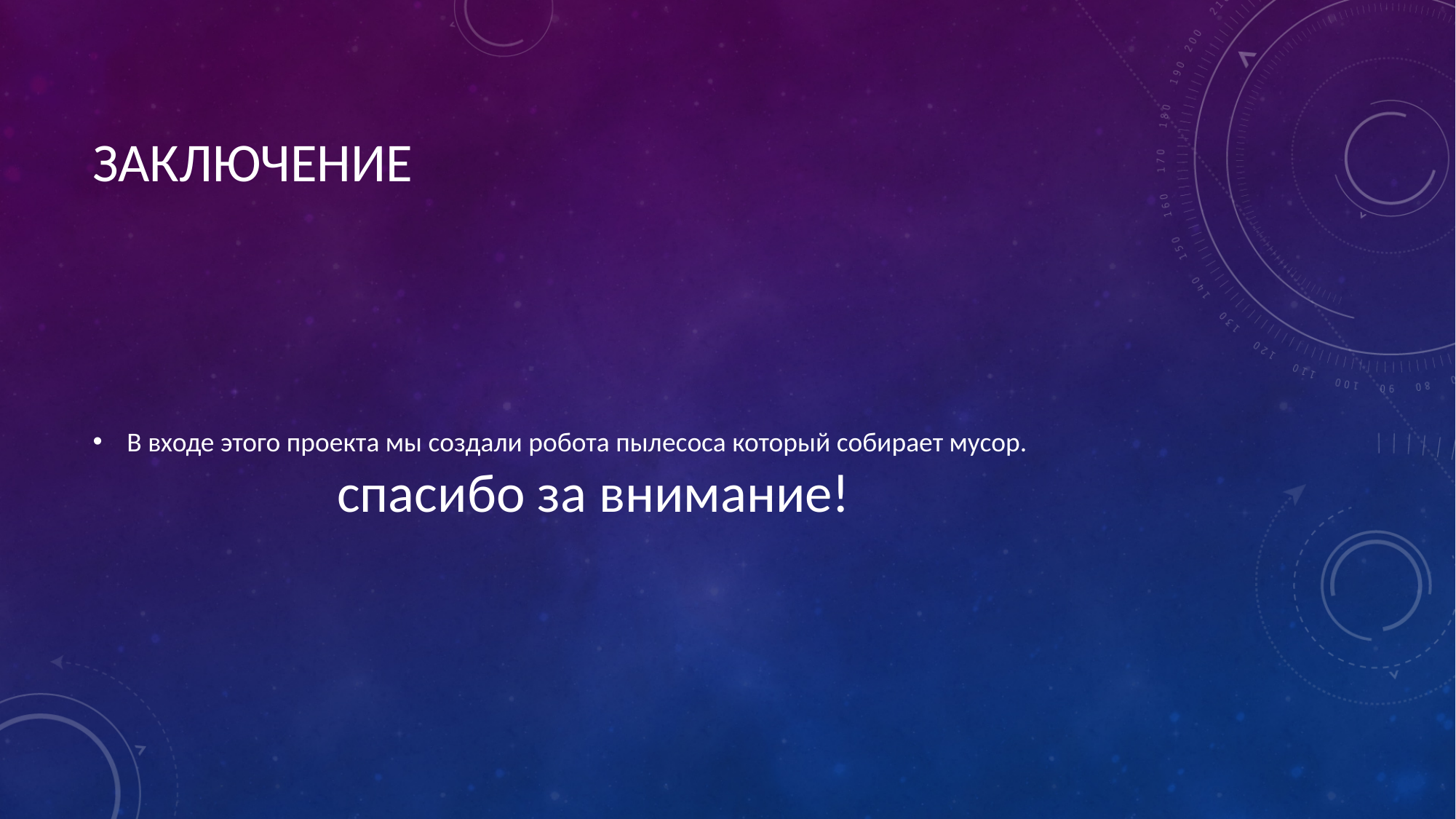

# заключение
В входе этого проекта мы создали робота пылесоса который собирает мусор.                                                                           спасибо за внимание!